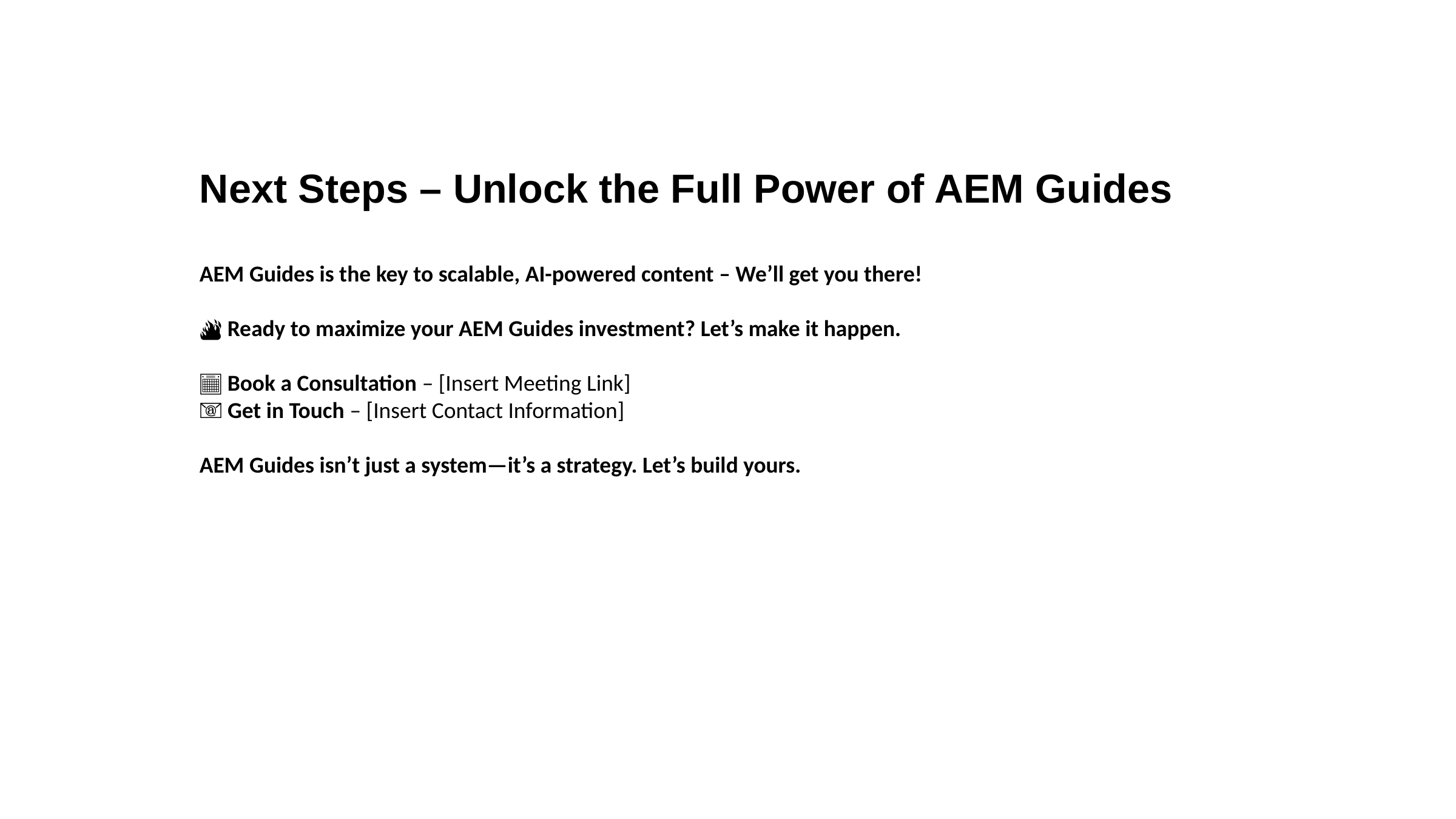

Next Steps – Unlock the Full Power of AEM Guides

AEM Guides is the key to scalable, AI-powered content – We’ll get you there!

🔥 Ready to maximize your AEM Guides investment? Let’s make it happen.

📅 Book a Consultation – [Insert Meeting Link]
📧 Get in Touch – [Insert Contact Information]

AEM Guides isn’t just a system—it’s a strategy. Let’s build yours.